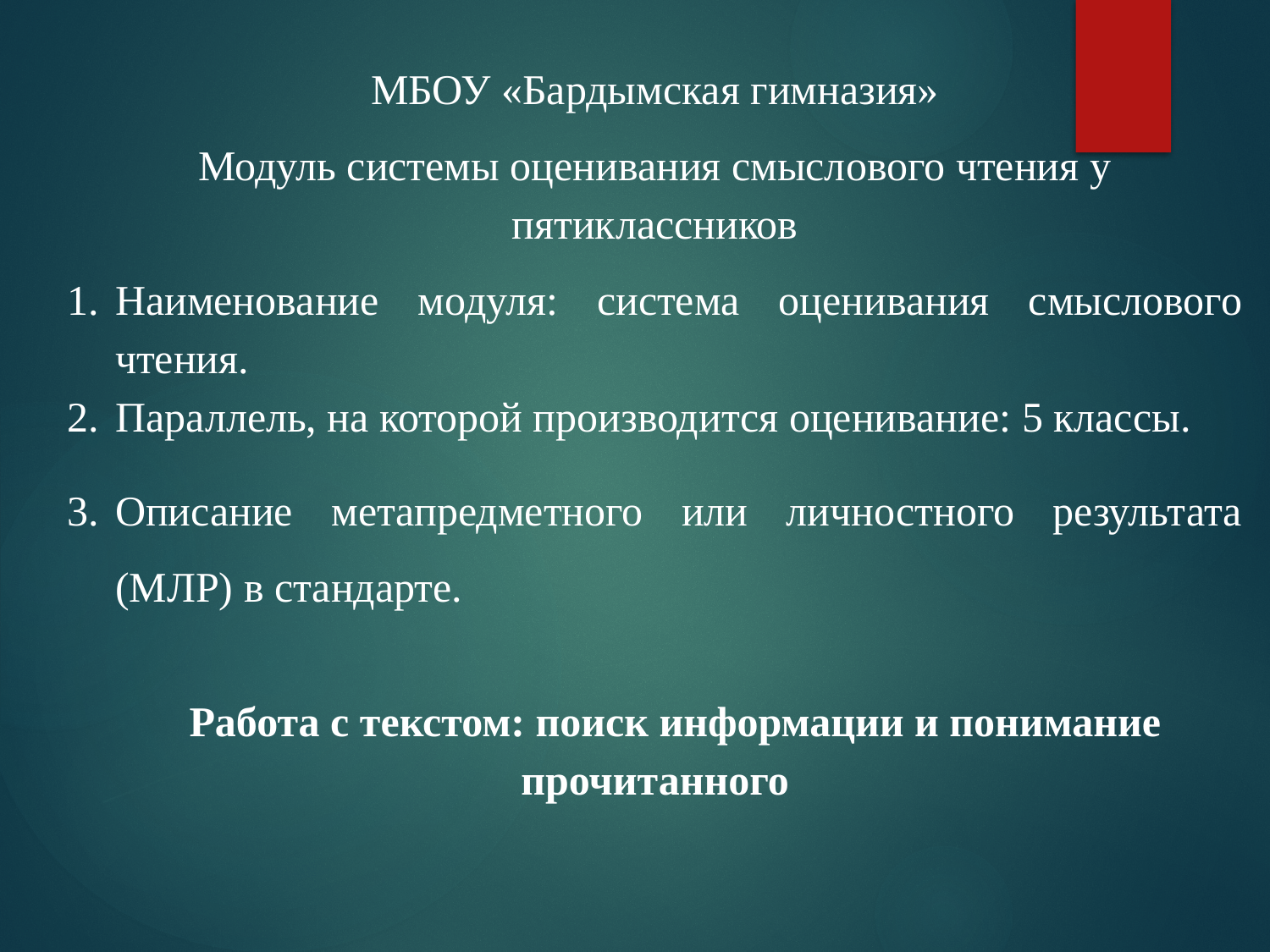

МБОУ «Бардымская гимназия»
Модуль системы оценивания смыслового чтения у пятиклассников
Наименование модуля: система оценивания смыслового чтения.
Параллель, на которой производится оценивание: 5 классы.
Описание метапредметного или личностного результата (МЛР) в стандарте.

Работа с текстом: поиск информации и понимание прочитанного